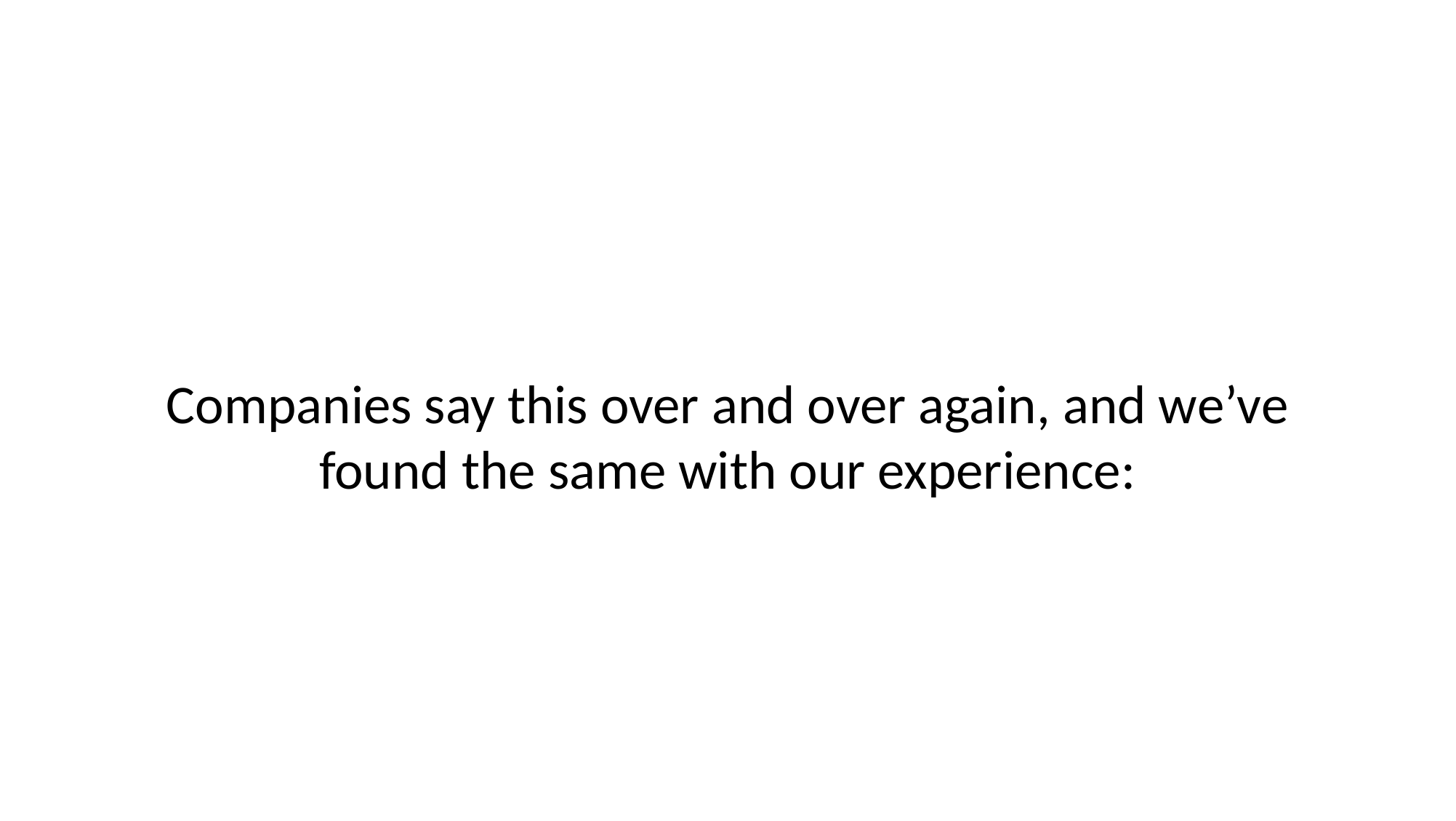

# Companies say this over and over again, and we’ve found the same with our experience: